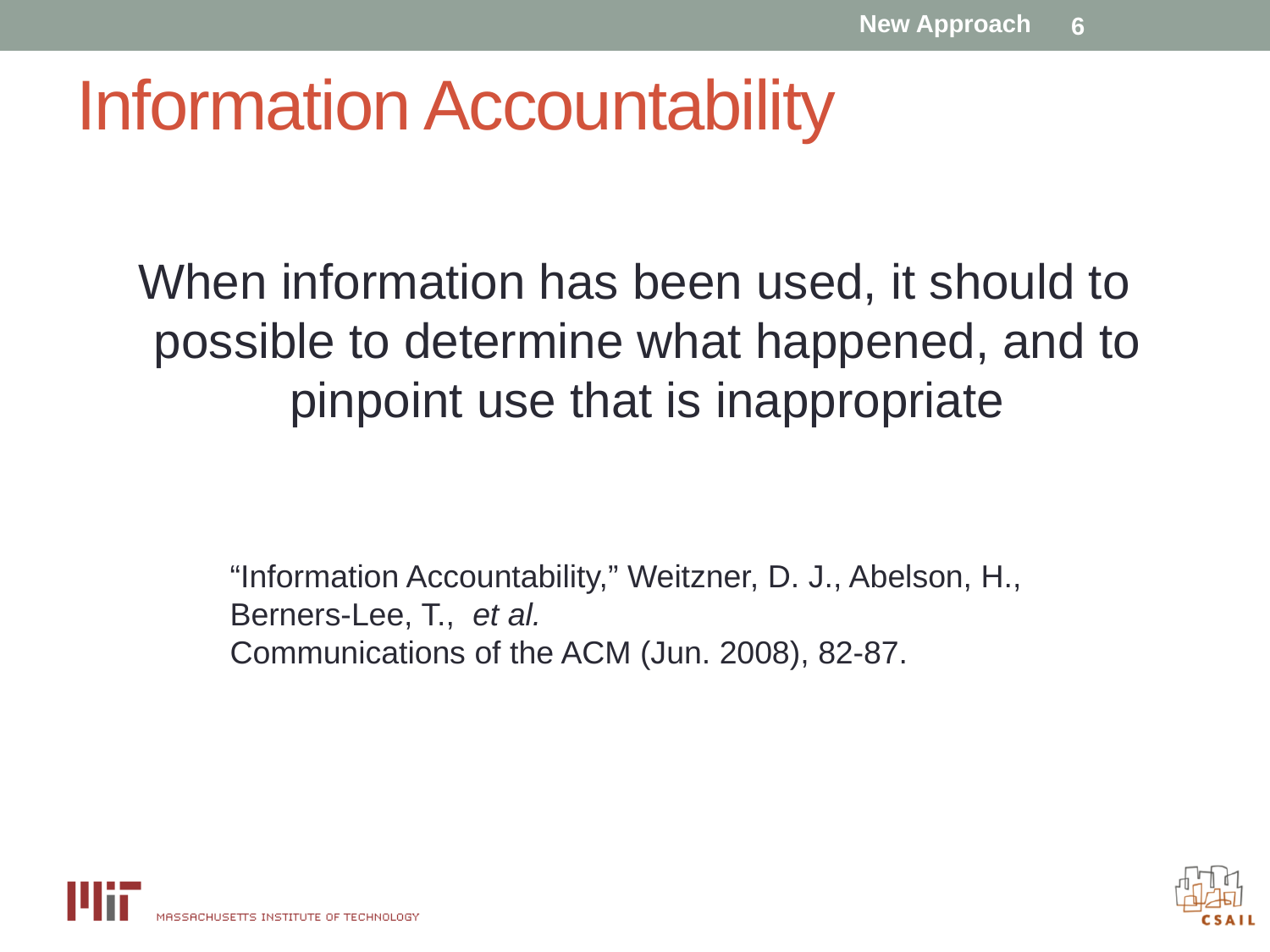

6
New Approach
# Information Accountability
When information has been used, it should to possible to determine what happened, and to pinpoint use that is inappropriate
“Information Accountability,” Weitzner, D. J., Abelson, H.,
Berners-Lee, T.,  et al.
Communications of the ACM (Jun. 2008), 82-87.